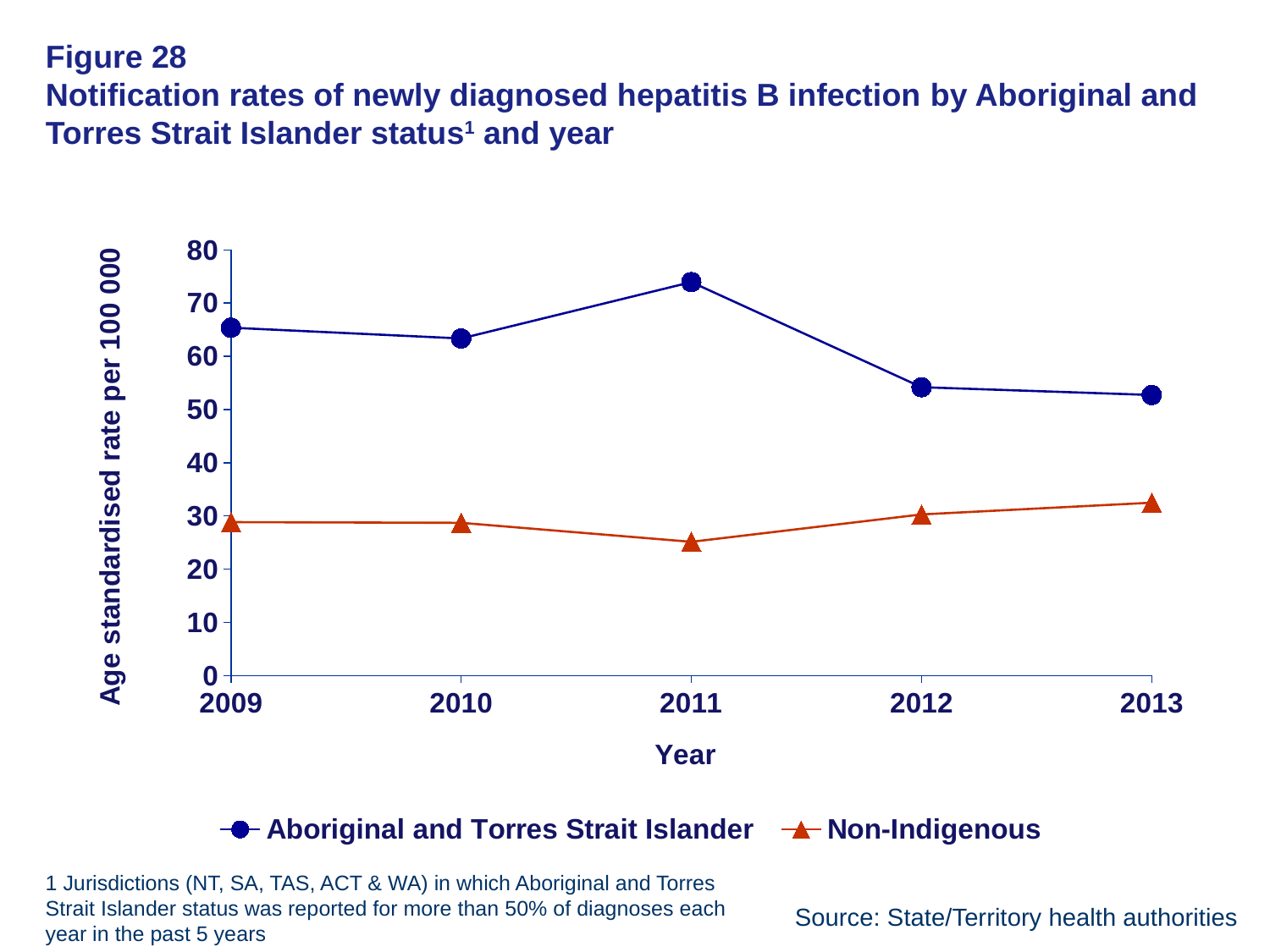

# Figure 28 Notification rates of newly diagnosed hepatitis B infection by Aboriginal and Torres Strait Islander status1 and year

### Chart

| Category | Aboriginal and Torres Strait Islander  | Non-Indigenous  |
|---|---|---|
| 2009.0 | 65.3754252855571 | 28.83121233127911 |
| 2010.0 | 63.34325711028057 | 28.70220988256478 |
| 2011.0 | 73.93748274049727 | 25.12671467795688 |
| 2012.0 | 54.1858774314914 | 30.28040072468283 |
| 2013.0 | 52.72294623479145 | 32.48395743505019 |
1 Jurisdictions (NT, SA, TAS, ACT & WA) in which Aboriginal and Torres Strait Islander status was reported for more than 50% of diagnoses each year in the past 5 years
Source: State/Territory health authorities